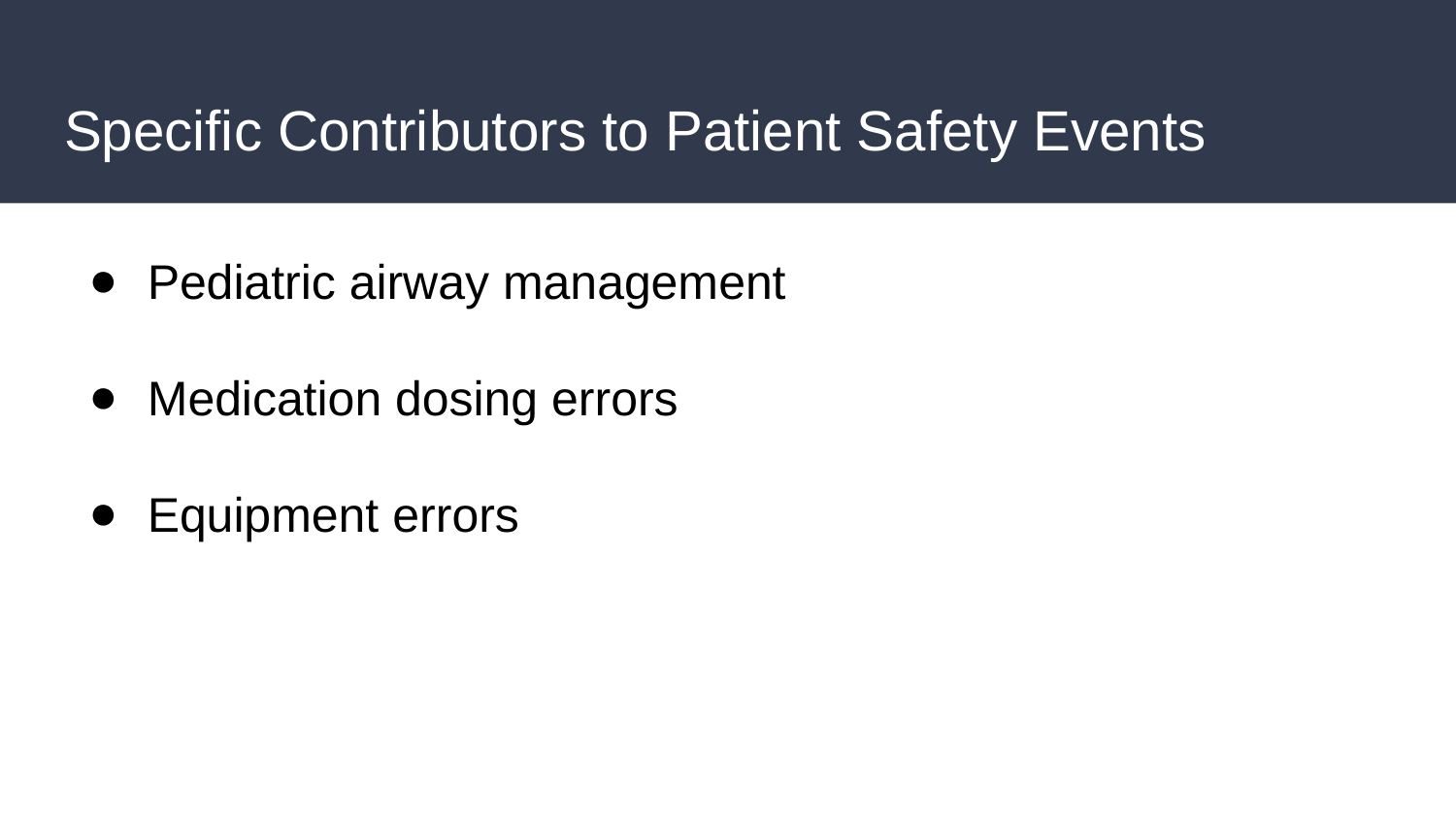

# Specific Contributors to Patient Safety Events
Pediatric airway management

Medication dosing errors

Equipment errors